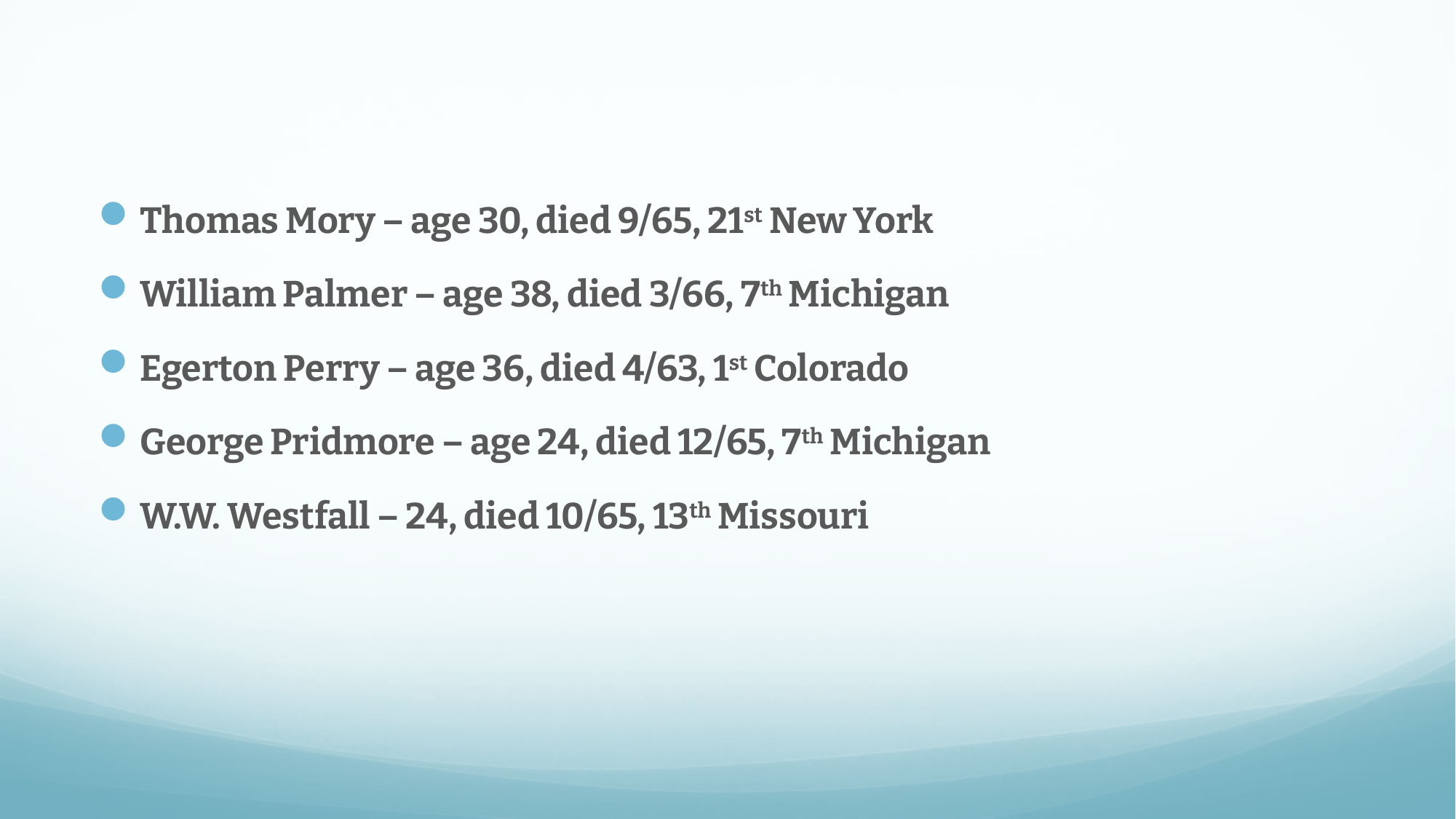

#
Thomas Mory – age 30, died 9/65, 21st New York
William Palmer – age 38, died 3/66, 7th Michigan
Egerton Perry – age 36, died 4/63, 1st Colorado
George Pridmore – age 24, died 12/65, 7th Michigan
W.W. Westfall – 24, died 10/65, 13th Missouri